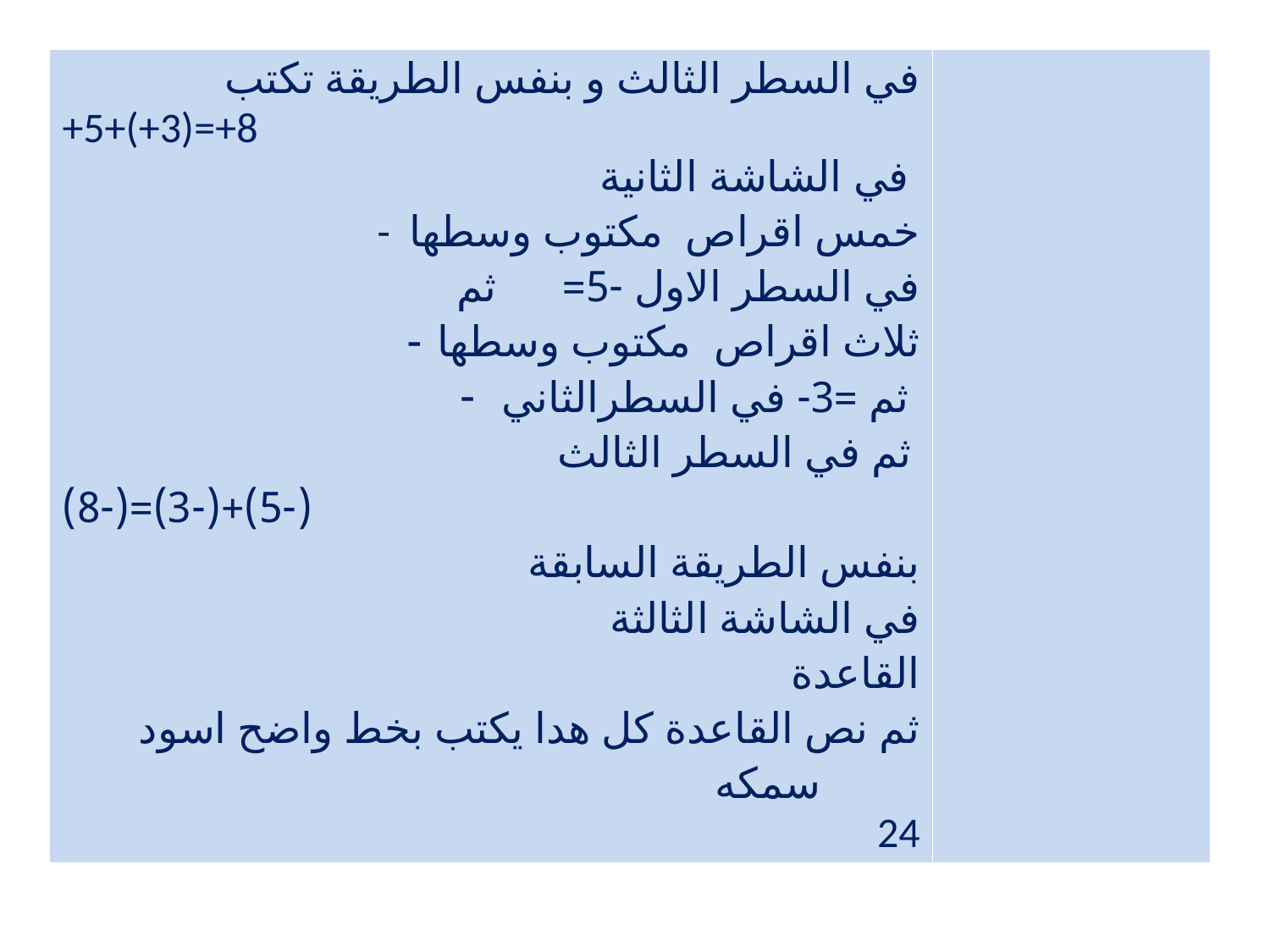

| في السطر الثالث و بنفس الطريقة تكتب +5+(+3)=+8 في الشاشة الثانية - خمس اقراص مكتوب وسطها في السطر الاول -5= ثم ثلاث اقراص مكتوب وسطها ثم =3- في السطرالثاني ثم في السطر الثالث (-5)+(-3)=(-8) بنفس الطريقة السابقة في الشاشة الثالثة القاعدة ثم نص القاعدة كل هدا يكتب بخط واضح اسود سمكه 24 |  |
| --- | --- |